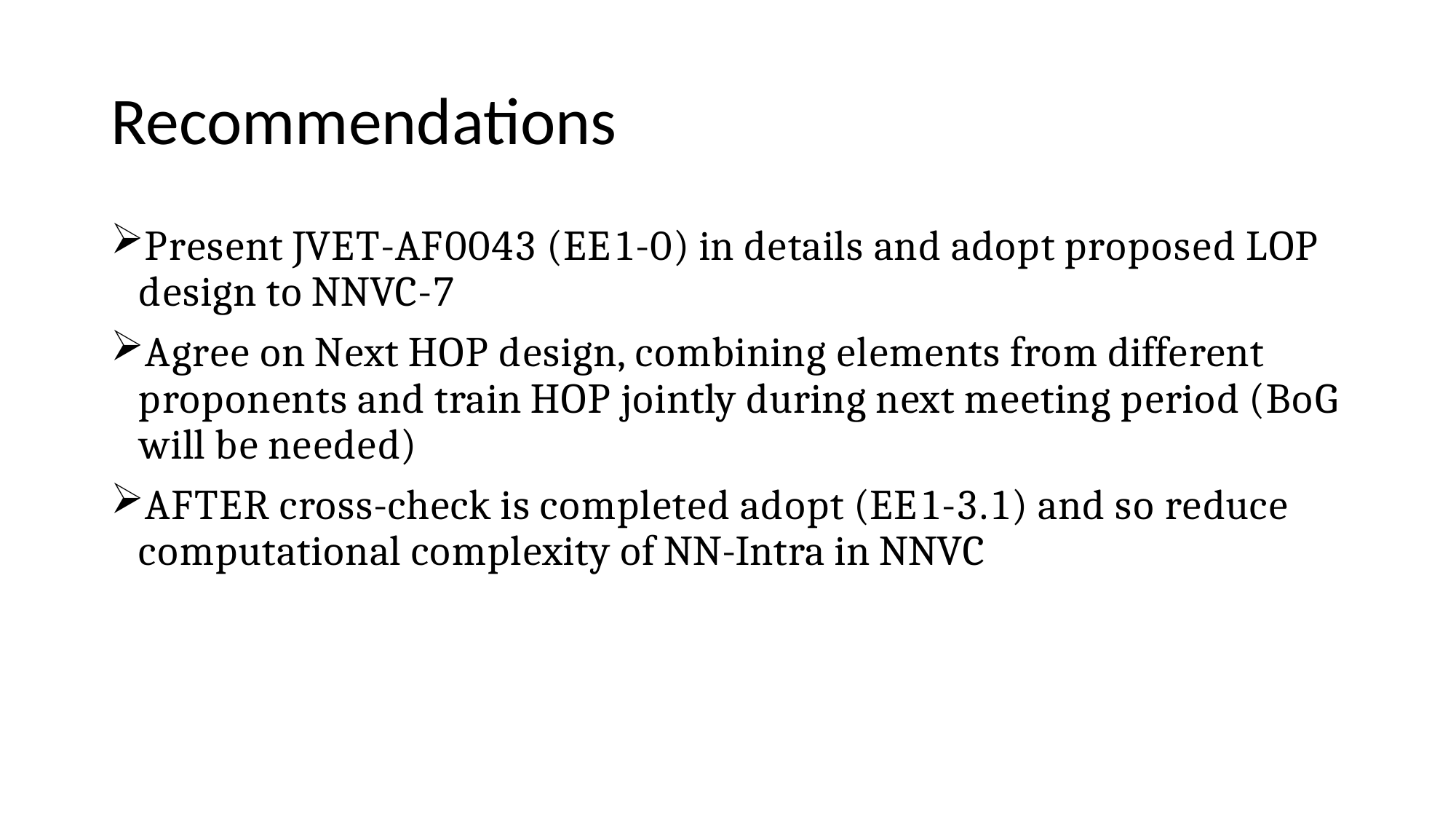

# Recommendations
Present JVET-AF0043 (EE1-0) in details and adopt proposed LOP design to NNVC-7
Agree on Next HOP design, combining elements from different proponents and train HOP jointly during next meeting period (BoG will be needed)
AFTER cross-check is completed adopt (EE1-3.1) and so reduce computational complexity of NN-Intra in NNVC